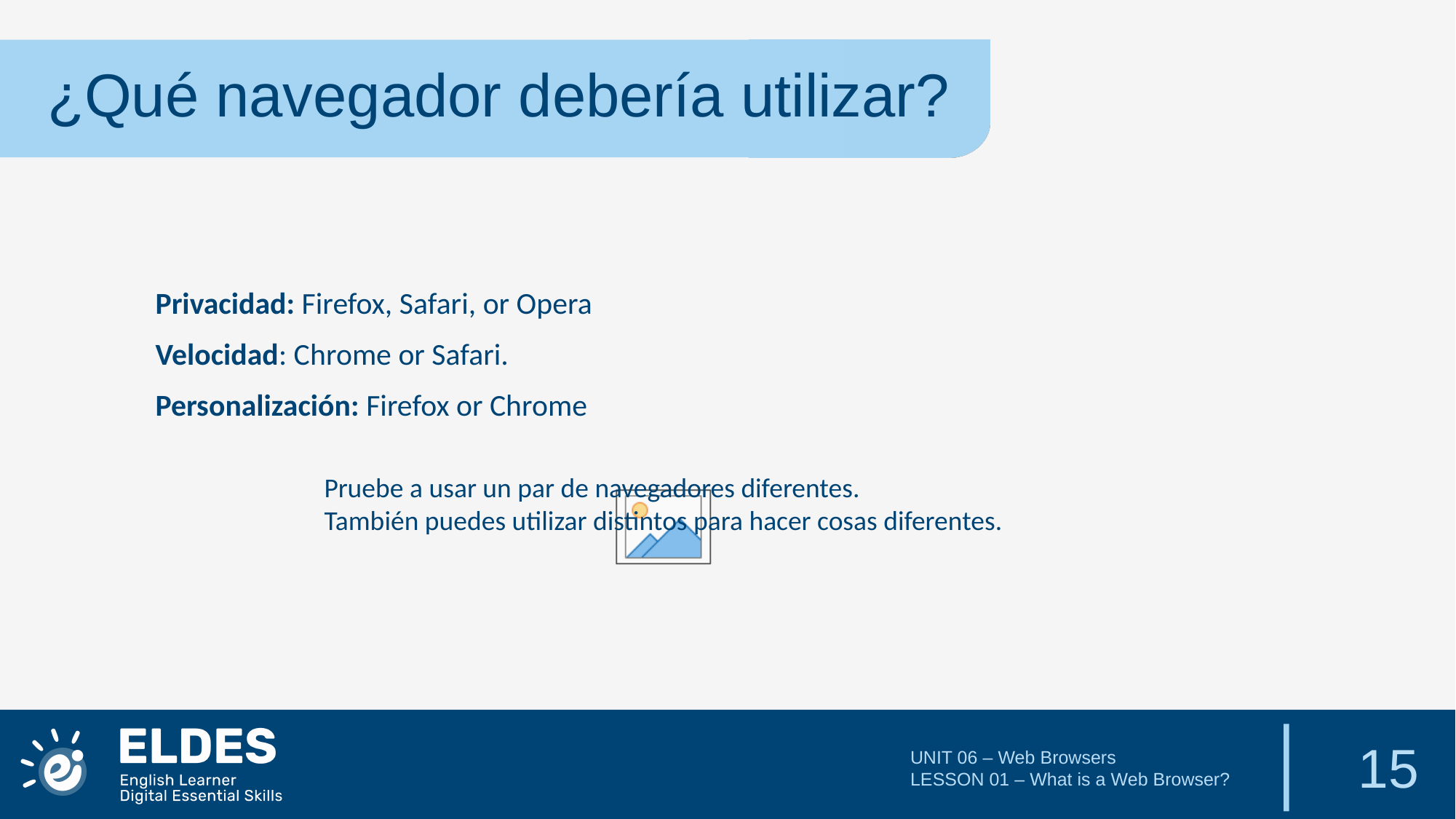

¿Qué navegador debería utilizar?

Privacidad: Firefox, Safari, or Opera

Velocidad: Chrome or Safari.

Personalización: Firefox or Chrome
Pruebe a usar un par de navegadores diferentes.
También puedes utilizar distintos para hacer cosas diferentes.
15
UNIT 06 – Web Browsers
LESSON 01 – What is a Web Browser?